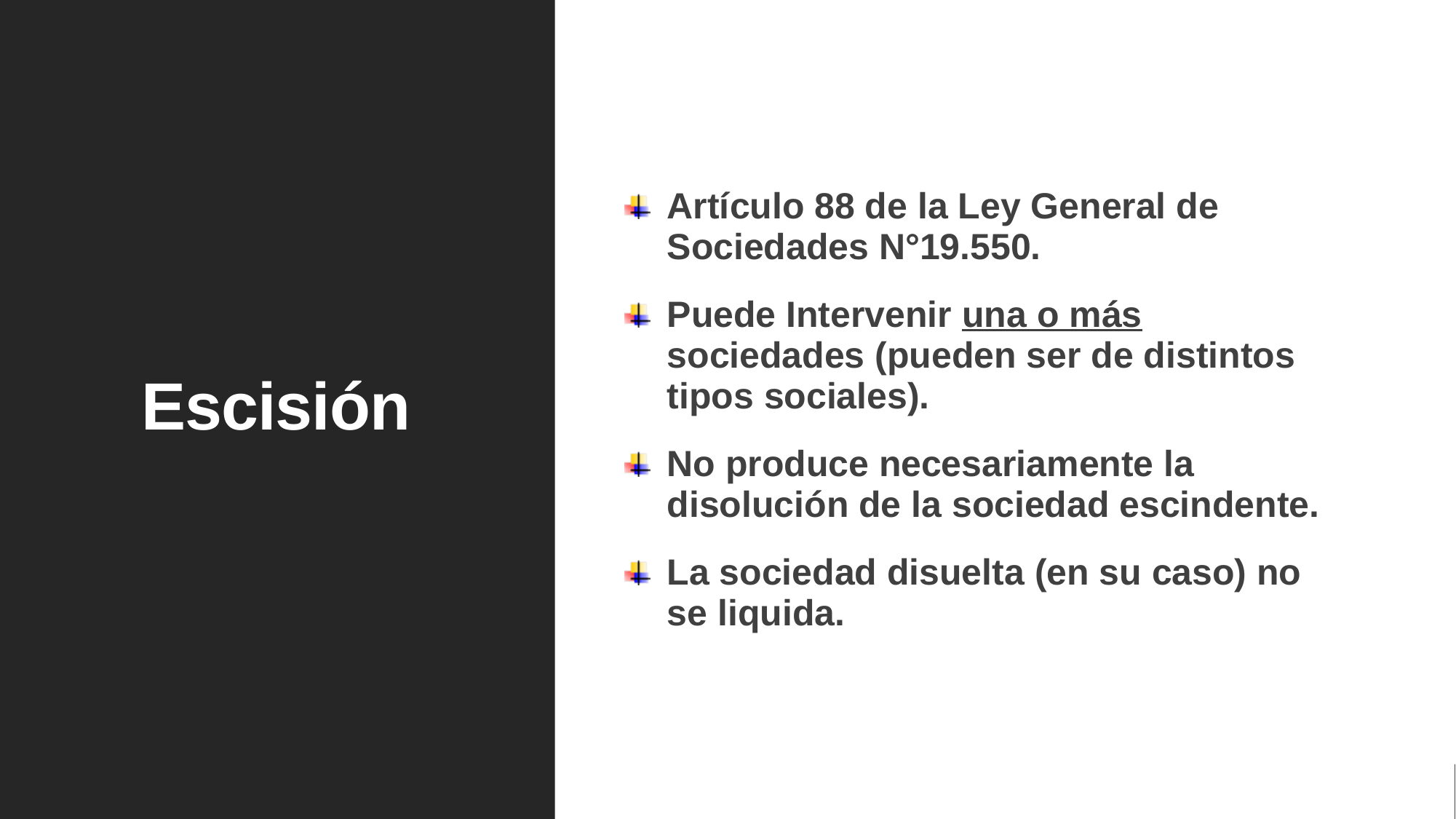

Escisión
Artículo 88 de la Ley General de Sociedades N°19.550.
Puede Intervenir una o más sociedades (pueden ser de distintos tipos sociales).
No produce necesariamente la disolución de la sociedad escindente.
La sociedad disuelta (en su caso) no se liquida.